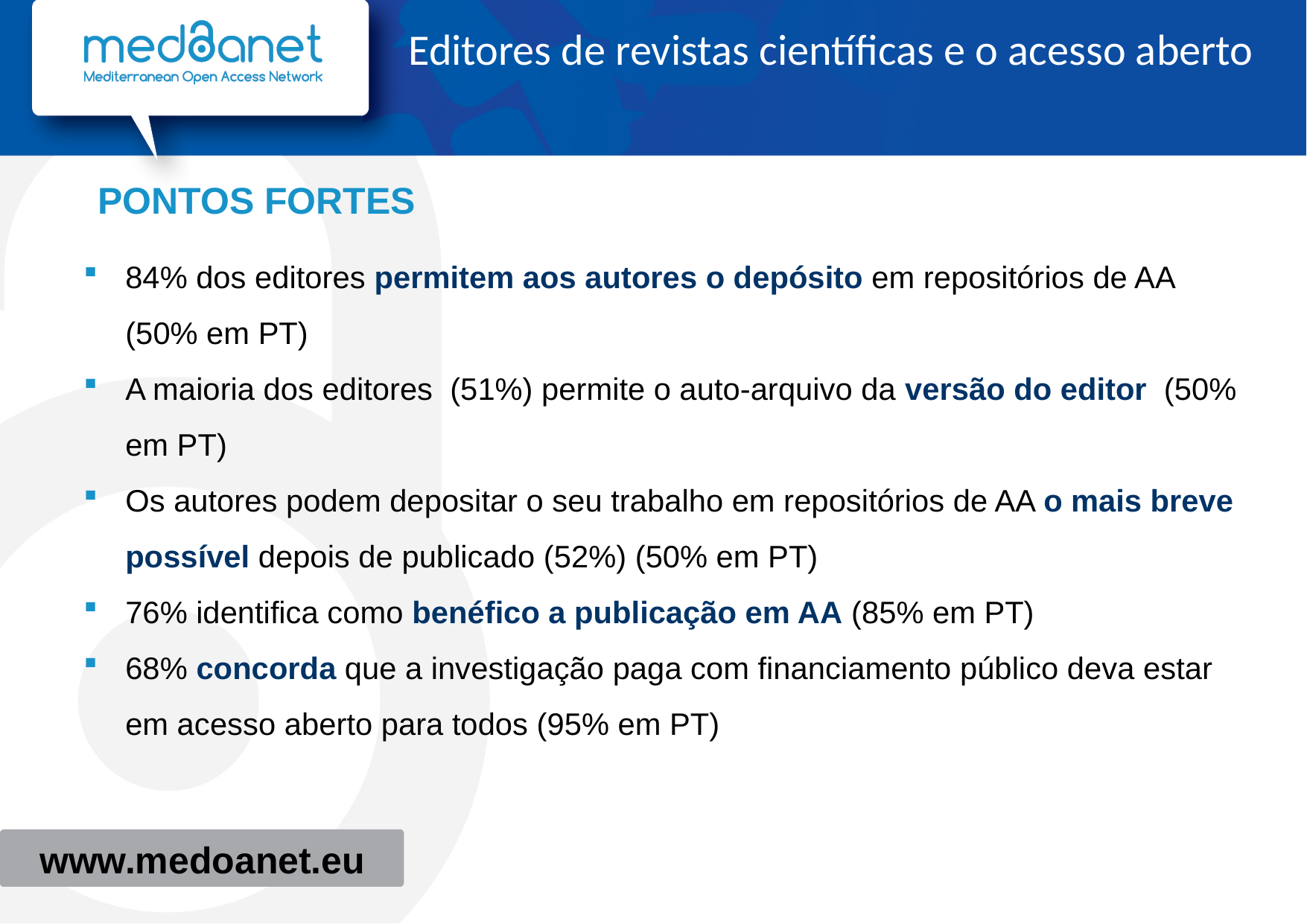

# Editores de revistas científicas e o acesso aberto
PONTOS FORTES
84% dos editores permitem aos autores o depósito em repositórios de AA (50% em PT)
A maioria dos editores  (51%) permite o auto-arquivo da versão do editor  (50% em PT)
Os autores podem depositar o seu trabalho em repositórios de AA o mais breve possível depois de publicado (52%) (50% em PT)
76% identifica como benéfico a publicação em AA (85% em PT)
68% concorda que a investigação paga com financiamento público deva estar em acesso aberto para todos (95% em PT)
www.medoanet.eu